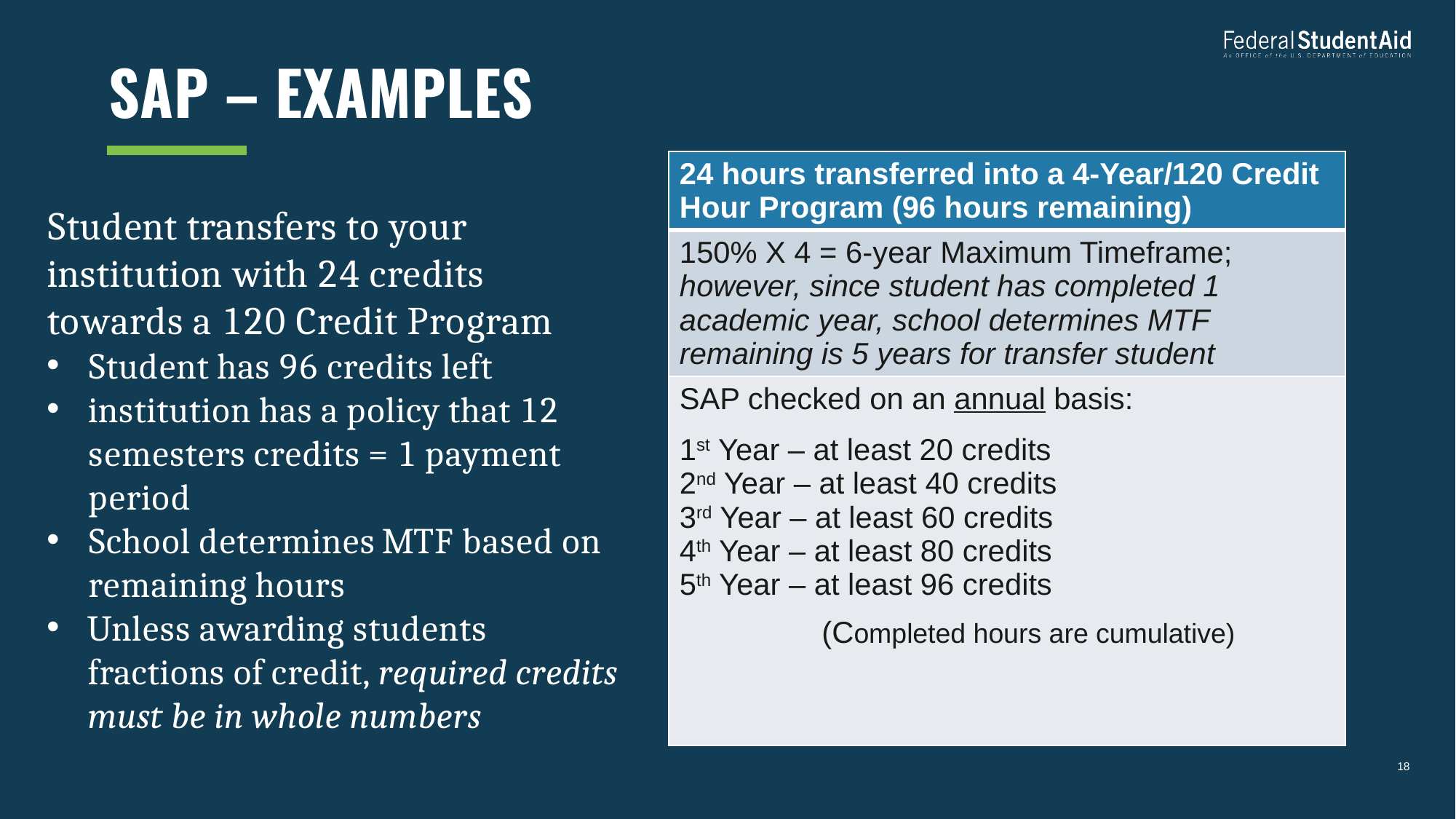

# SAP – examples
| 24 hours transferred into a 4-Year/120 Credit Hour Program (96 hours remaining) |
| --- |
| 150% X 4 = 6-year Maximum Timeframe; however, since student has completed 1 academic year, school determines MTF remaining is 5 years for transfer student |
| SAP checked on an annual basis: 1st Year – at least 20 credits 2nd Year – at least 40 credits 3rd Year – at least 60 credits 4th Year – at least 80 credits 5th Year – at least 96 credits (Completed hours are cumulative) |
Student transfers to your institution with 24 credits towards a 120 Credit Program
Student has 96 credits left
institution has a policy that 12 semesters credits = 1 payment period
School determines MTF based on remaining hours
Unless awarding students fractions of credit, required credits must be in whole numbers
18